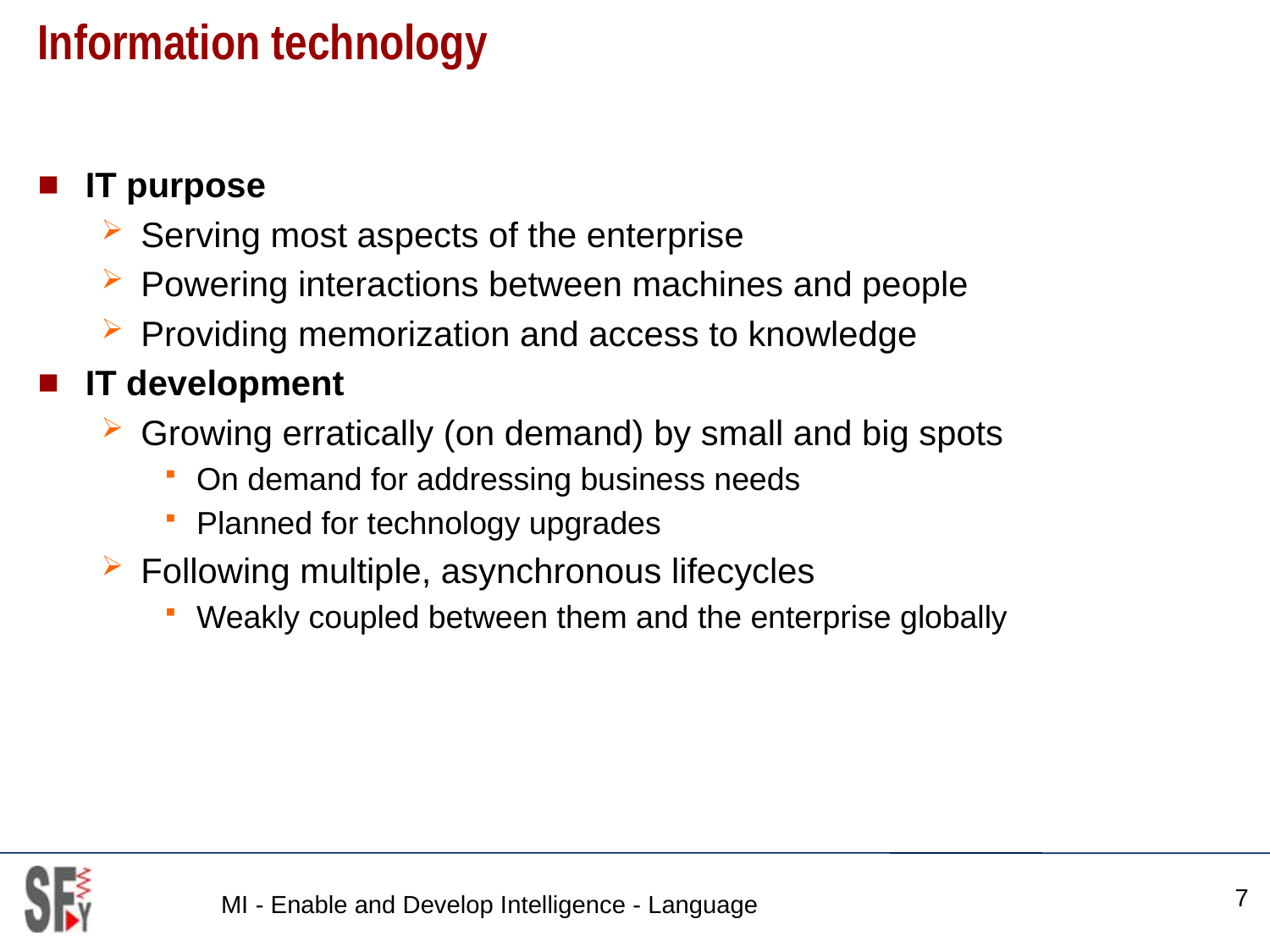

# Information technology
IT purpose
Serving most aspects of the enterprise
Powering interactions between machines and people
Providing memorization and access to knowledge
IT development
Growing erratically (on demand) by small and big spots
On demand for addressing business needs
Planned for technology upgrades
Following multiple, asynchronous lifecycles
Weakly coupled between them and the enterprise globally

7
MI - Enable and Develop Intelligence - Language